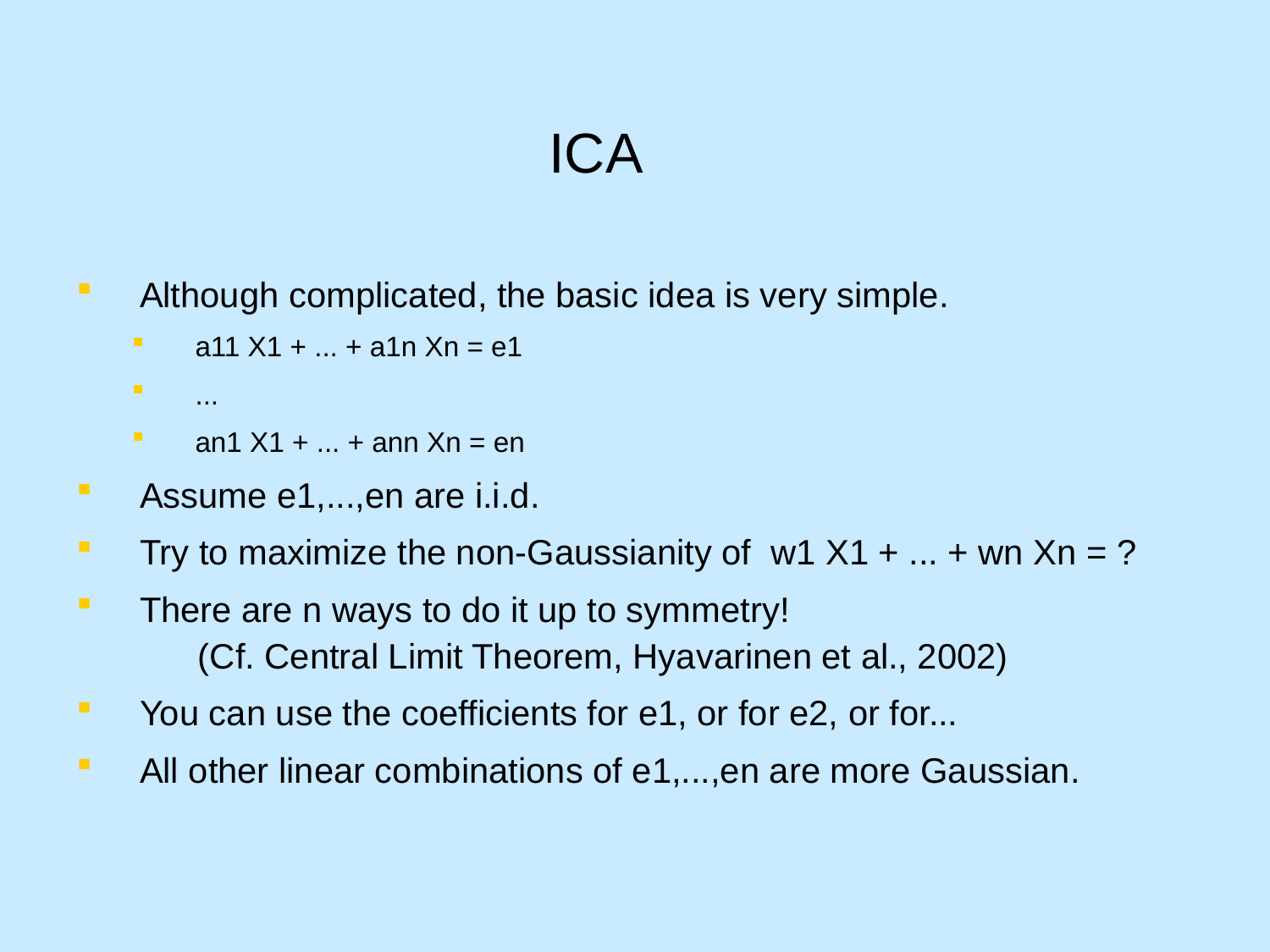

# ICA
Although complicated, the basic idea is very simple.
a11 X1 + ... + a1n Xn = e1
...
an1 X1 + ... + ann Xn = en
Assume e1,...,en are i.i.d.
Try to maximize the non-Gaussianity of  w1 X1 + ... + wn Xn = ?
There are n ways to do it up to symmetry!
      (Cf. Central Limit Theorem, Hyavarinen et al., 2002)
You can use the coefficients for e1, or for e2, or for...
All other linear combinations of e1,...,en are more Gaussian.